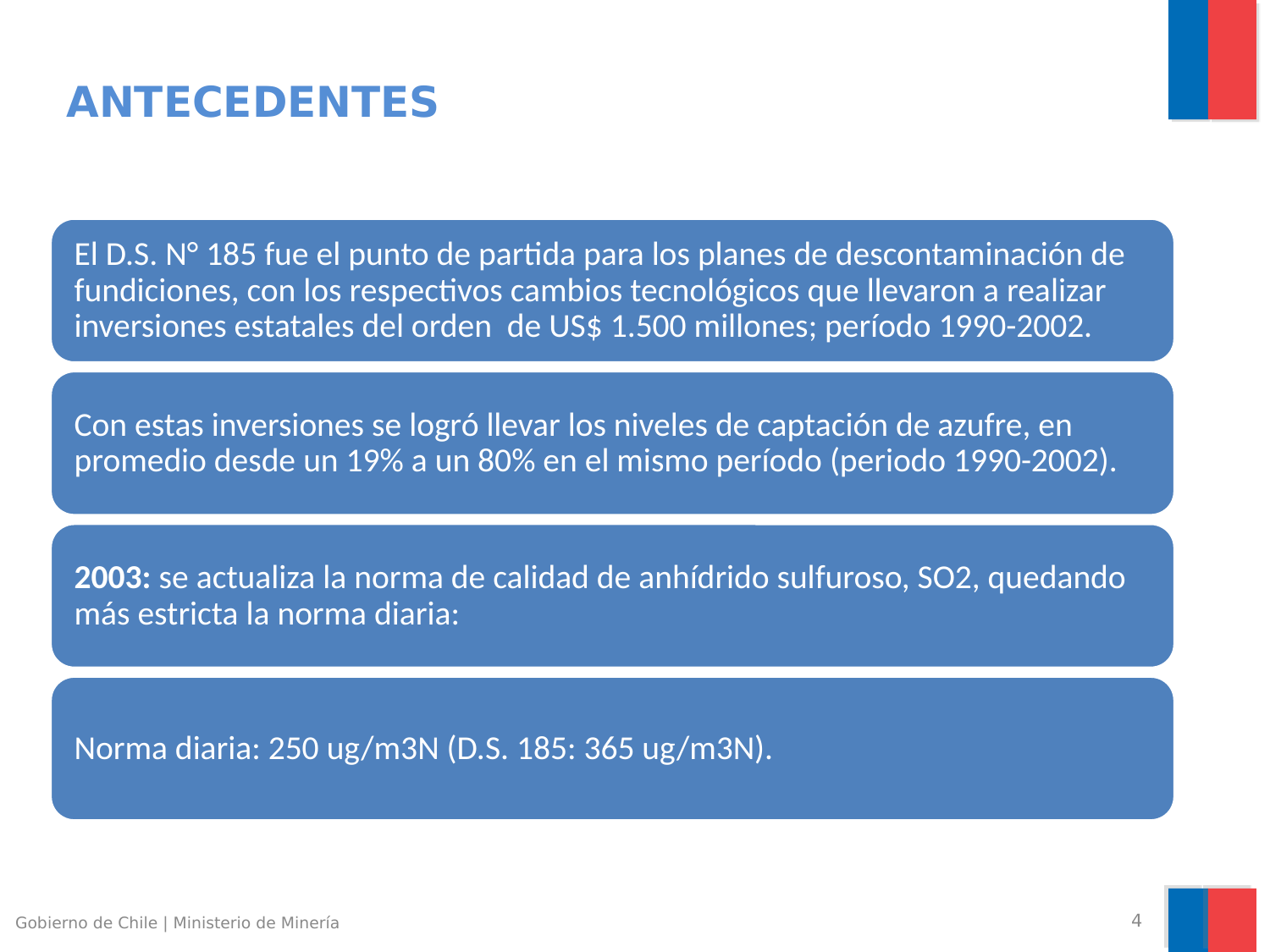

ANTECEDENTES
El D.S. N° 185 fue el punto de partida para los planes de descontaminación de fundiciones, con los respectivos cambios tecnológicos que llevaron a realizar inversiones estatales del orden  de US$ 1.500 millones; período 1990-2002.
Con estas inversiones se logró llevar los niveles de captación de azufre, en promedio desde un 19% a un 80% en el mismo período (periodo 1990-2002).
2003: se actualiza la norma de calidad de anhídrido sulfuroso, SO2, quedando más estricta la norma diaria:
Norma diaria: 250 ug/m3N (D.S. 185: 365 ug/m3N).
Gobierno de Chile | Ministerio de Minería
4